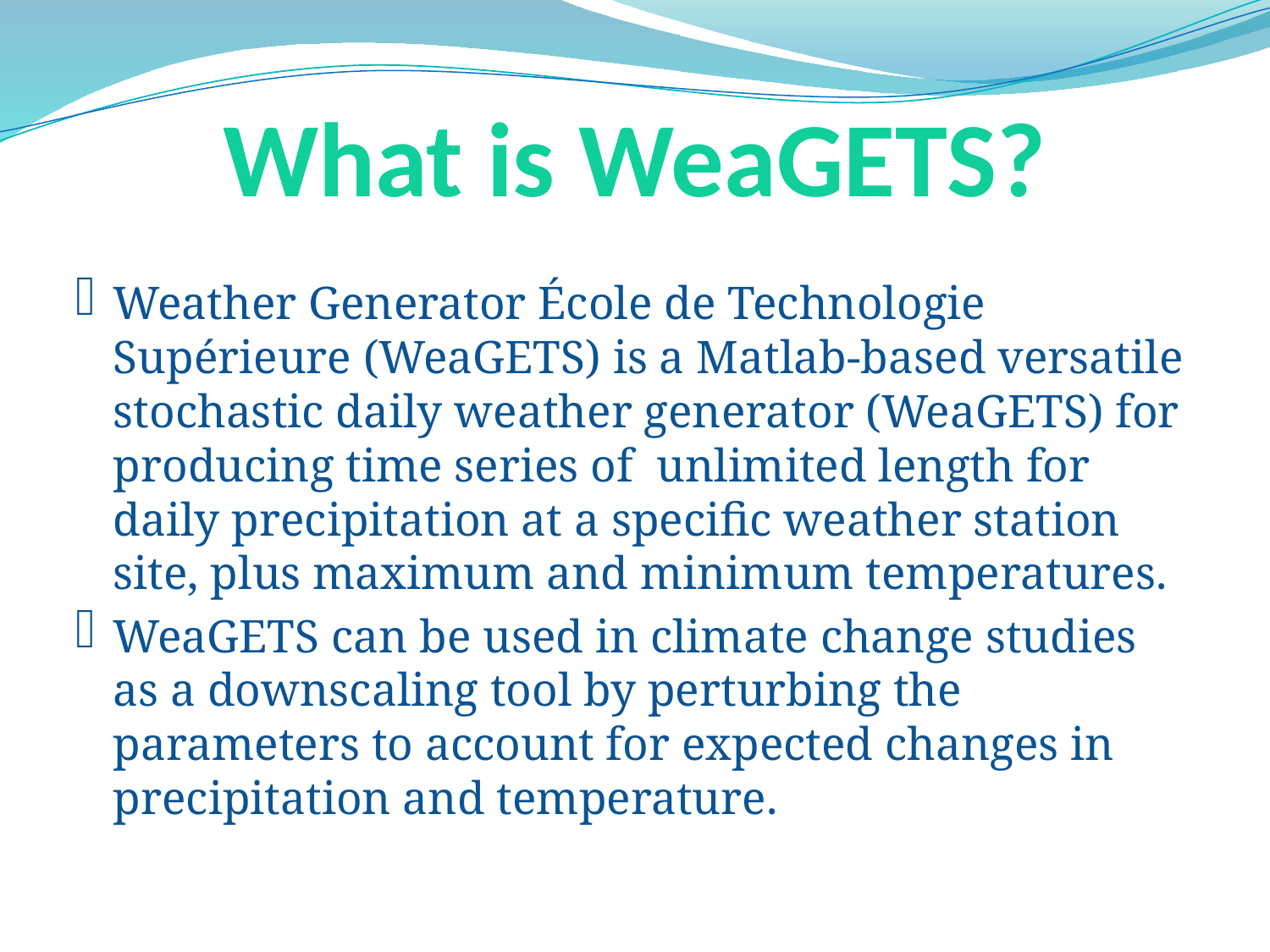

# What is WeaGETS?
Weather Generator École de Technologie Supérieure (WeaGETS) is a Matlab-based versatile stochastic daily weather generator (WeaGETS) for  producing time series of  unlimited length for  daily precipitation at a specific weather station site, plus maximum and minimum temperatures.
WeaGETS can be used in climate change studies as a downscaling tool by perturbing the parameters to account for expected changes in precipitation and temperature.